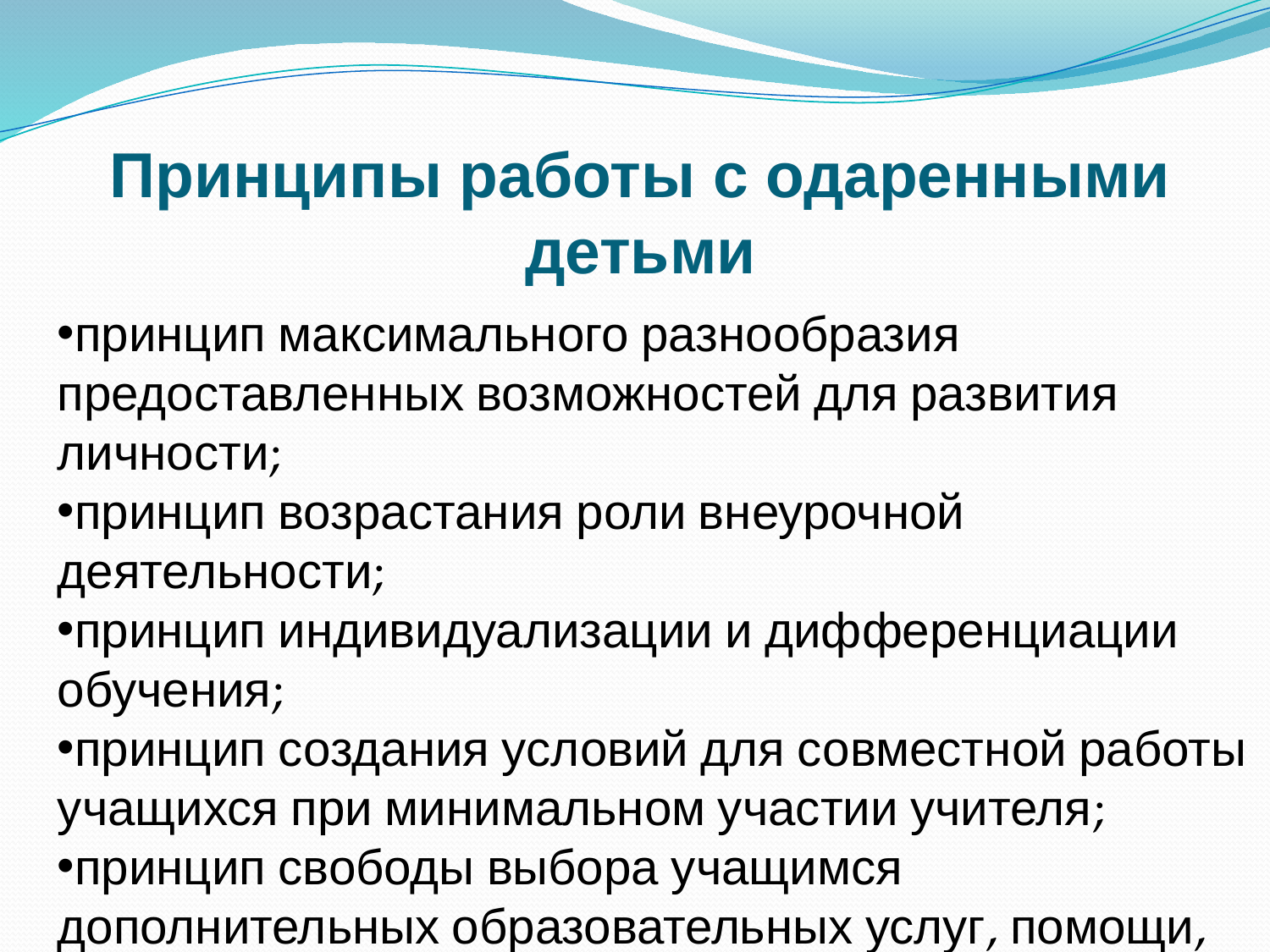

# Принципы работы с одаренными детьми
принцип максимального разнообразия предоставленных возможностей для развития личности;
принцип возрастания роли внеурочной деятельности;
принцип индивидуализации и дифференциации обучения;
принцип создания условий для совместной работы учащихся при минимальном участии учителя;
принцип свободы выбора учащимся дополнительных образовательных услуг, помощи, наставничества.